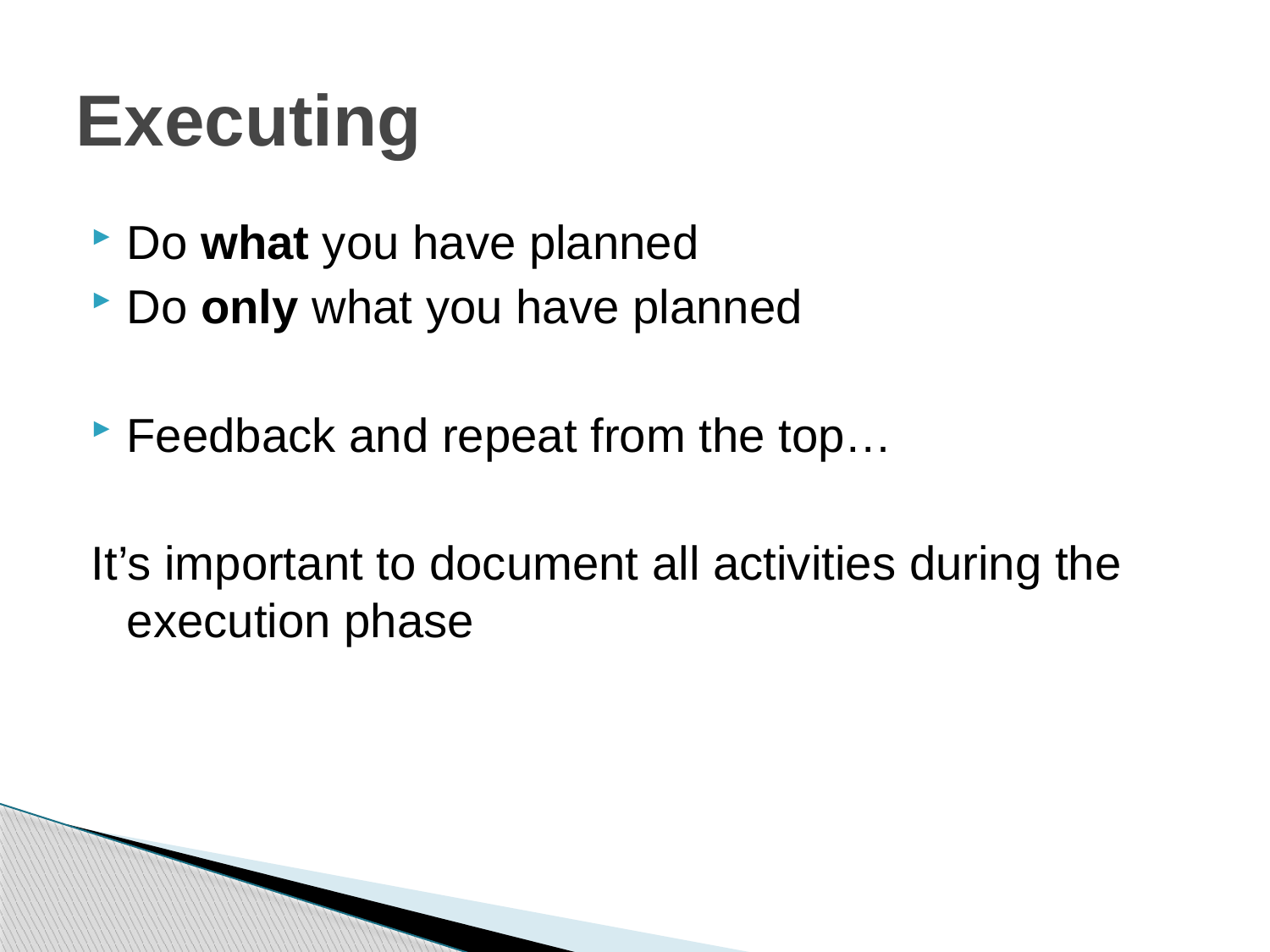

# Executing
Do what you have planned
Do only what you have planned

Feedback and repeat from the top…

It’s important to document all activities during the execution phase